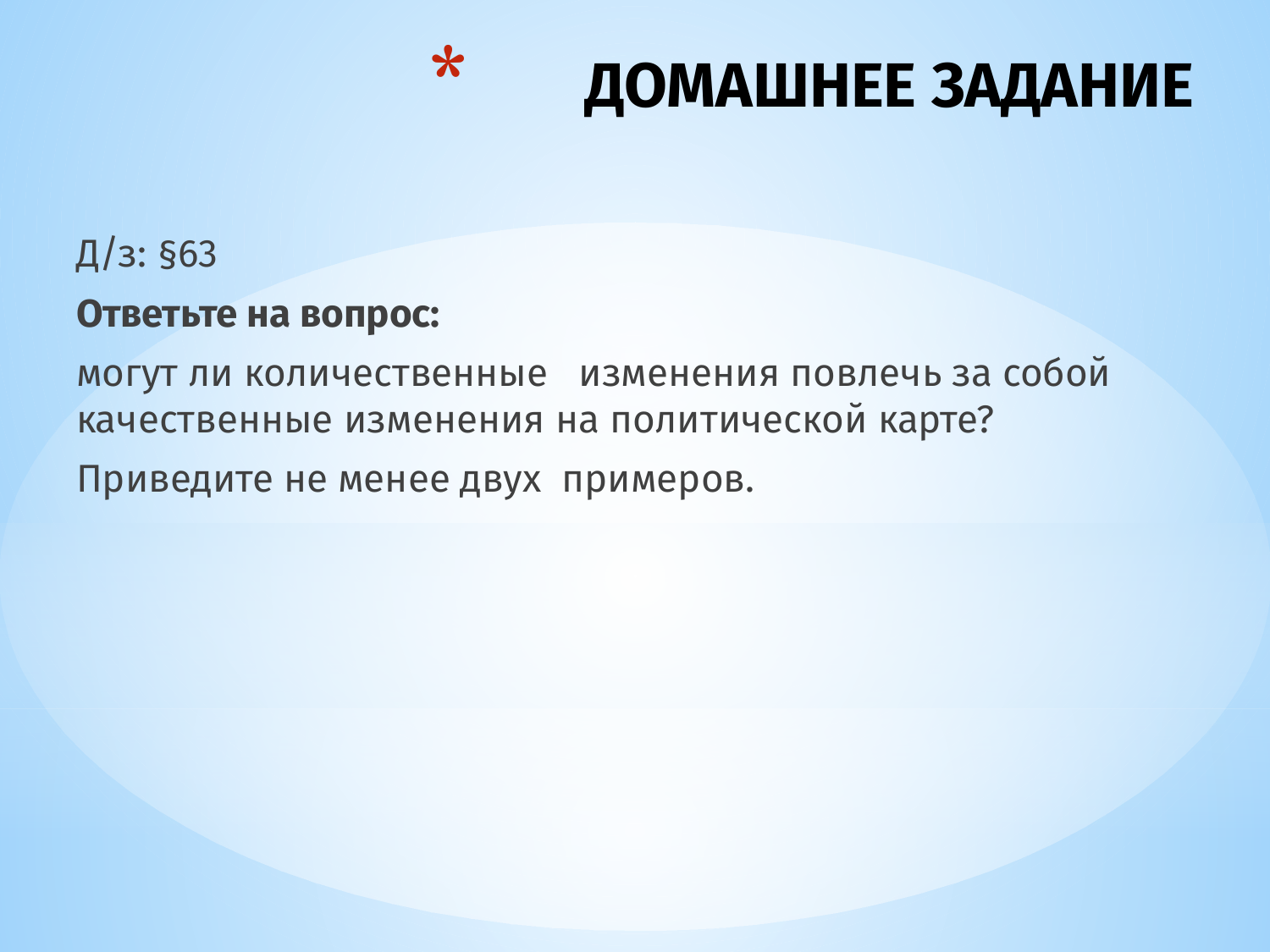

# ДОМАШНЕЕ ЗАДАНИЕ
Д/з: §63
Ответьте на вопрос:
могут ли количественные   изменения повлечь за собой качественные изменения на политической карте?
Приведите не менее двух  примеров.